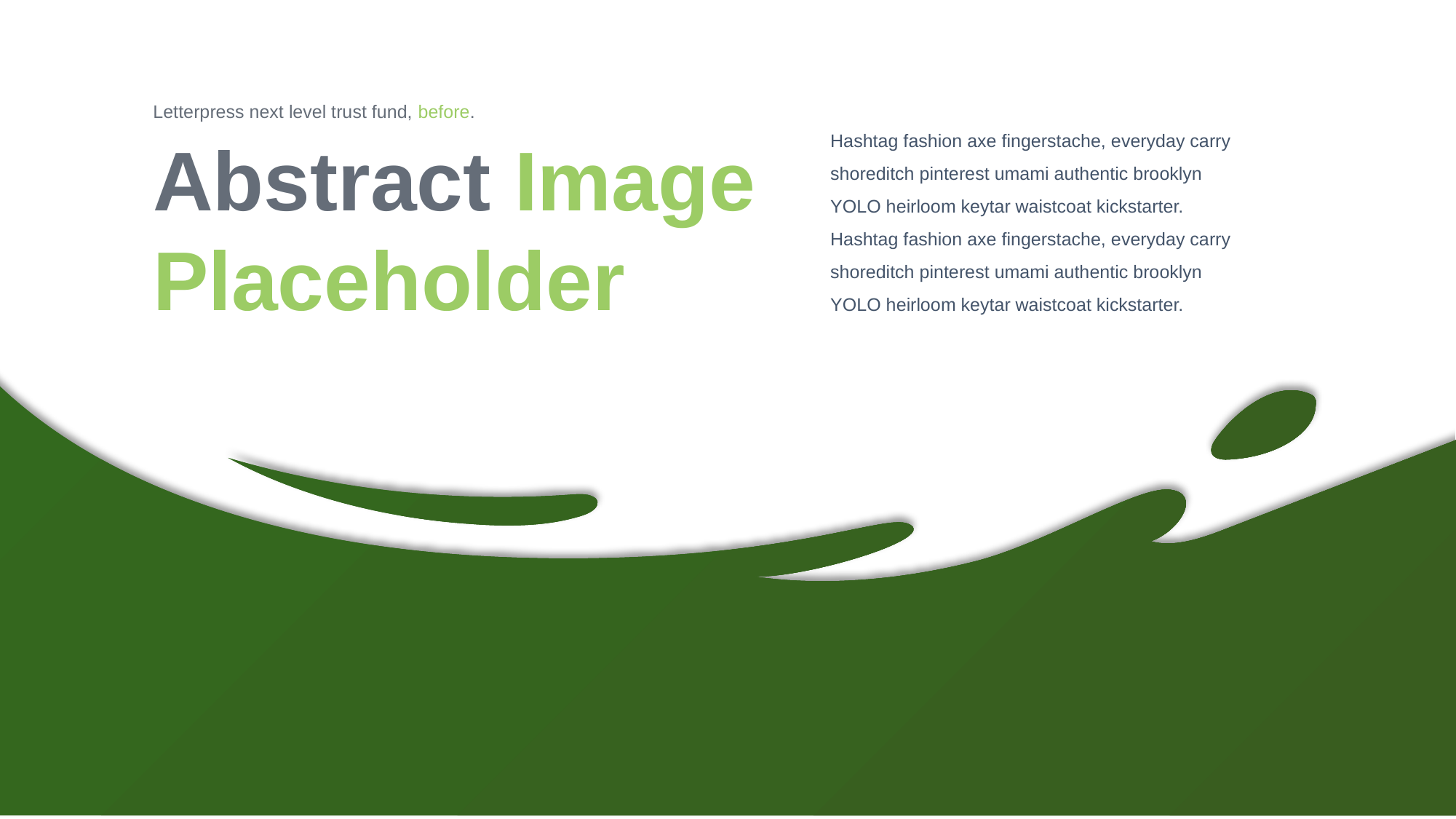

Letterpress next level trust fund, before.
Hashtag fashion axe fingerstache, everyday carry shoreditch pinterest umami authentic brooklyn YOLO heirloom keytar waistcoat kickstarter. Hashtag fashion axe fingerstache, everyday carry shoreditch pinterest umami authentic brooklyn YOLO heirloom keytar waistcoat kickstarter.
Abstract Image Placeholder